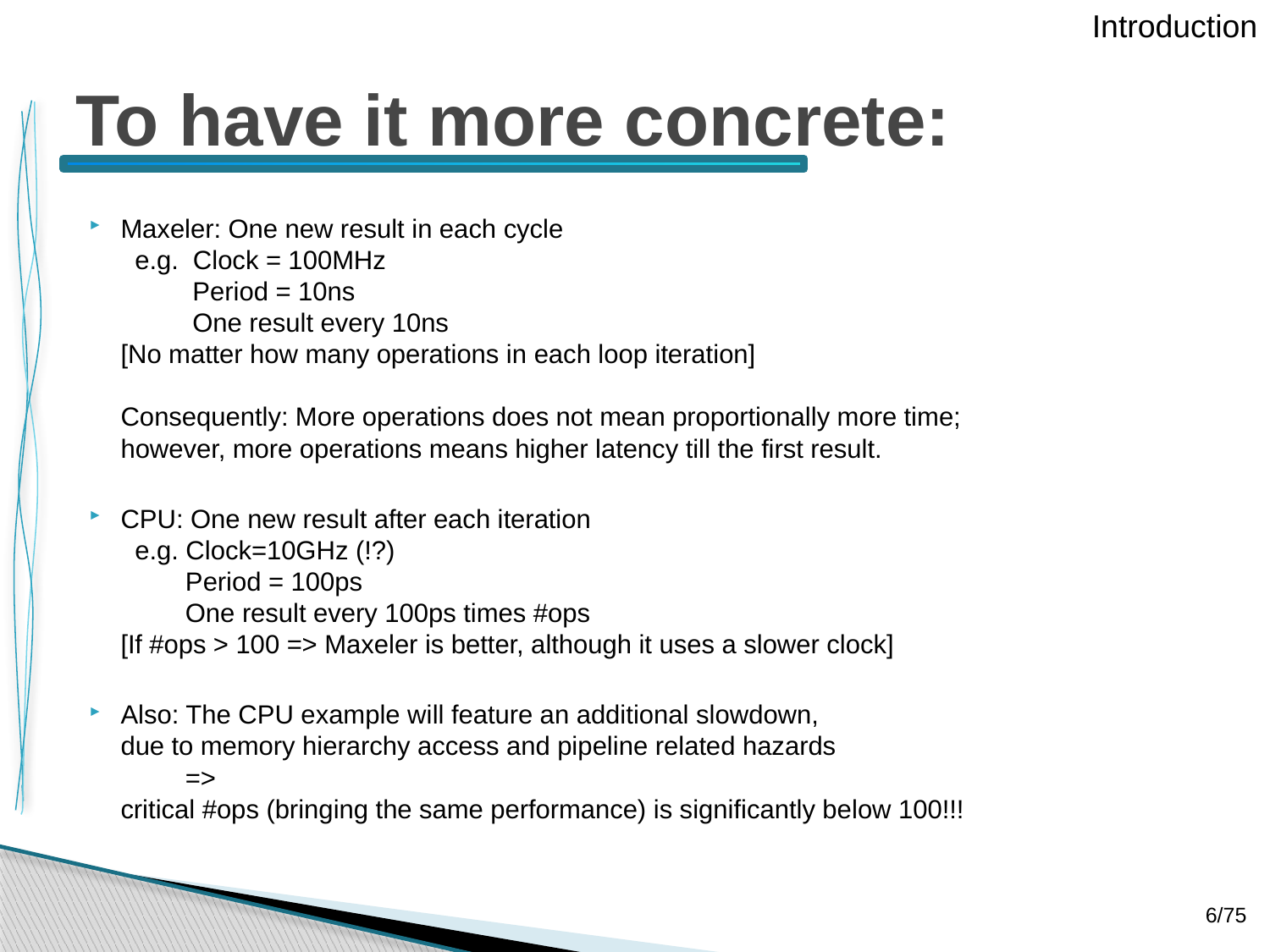

Introduction
# To have it more concrete:
Maxeler: One new result in each cycle
  e.g.  Clock = 100MHz
          Period = 10ns
          One result every 10ns
[No matter how many operations in each loop iteration]
Consequently: More operations does not mean proportionally more time;
however, more operations means higher latency till the first result.

CPU: One new result after each iteration
  e.g. Clock=10GHz (!?)
         Period = 100ps
         One result every 100ps times #ops
[If #ops > 100 => Maxeler is better, although it uses a slower clock]

Also: The CPU example will feature an additional slowdown,
due to memory hierarchy access and pipeline related hazards
         =>
critical #ops (bringing the same performance) is significantly below 100!!!